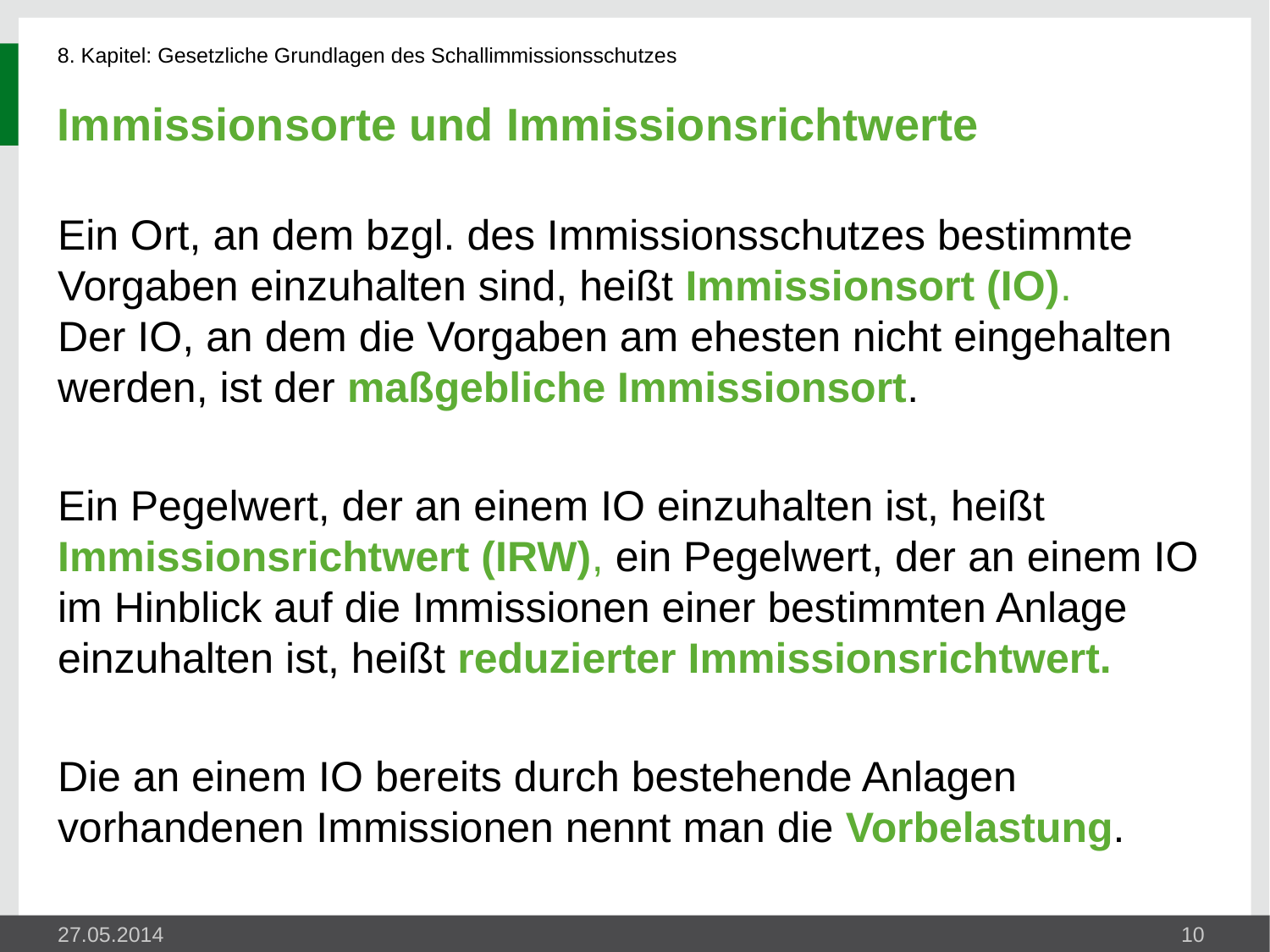

# Immissionsorte und Immissionsrichtwerte
Ein Ort, an dem bzgl. des Immissionsschutzes bestimmte Vorgaben einzuhalten sind, heißt Immissionsort (IO).
Der IO, an dem die Vorgaben am ehesten nicht eingehalten werden, ist der maßgebliche Immissionsort.

Ein Pegelwert, der an einem IO einzuhalten ist, heißt Immissionsrichtwert (IRW), ein Pegelwert, der an einem IO im Hinblick auf die Immissionen einer bestimmten Anlage einzuhalten ist, heißt reduzierter Immissionsrichtwert.

Die an einem IO bereits durch bestehende Anlagen vorhandenen Immissionen nennt man die Vorbelastung.
27.05.2014
10